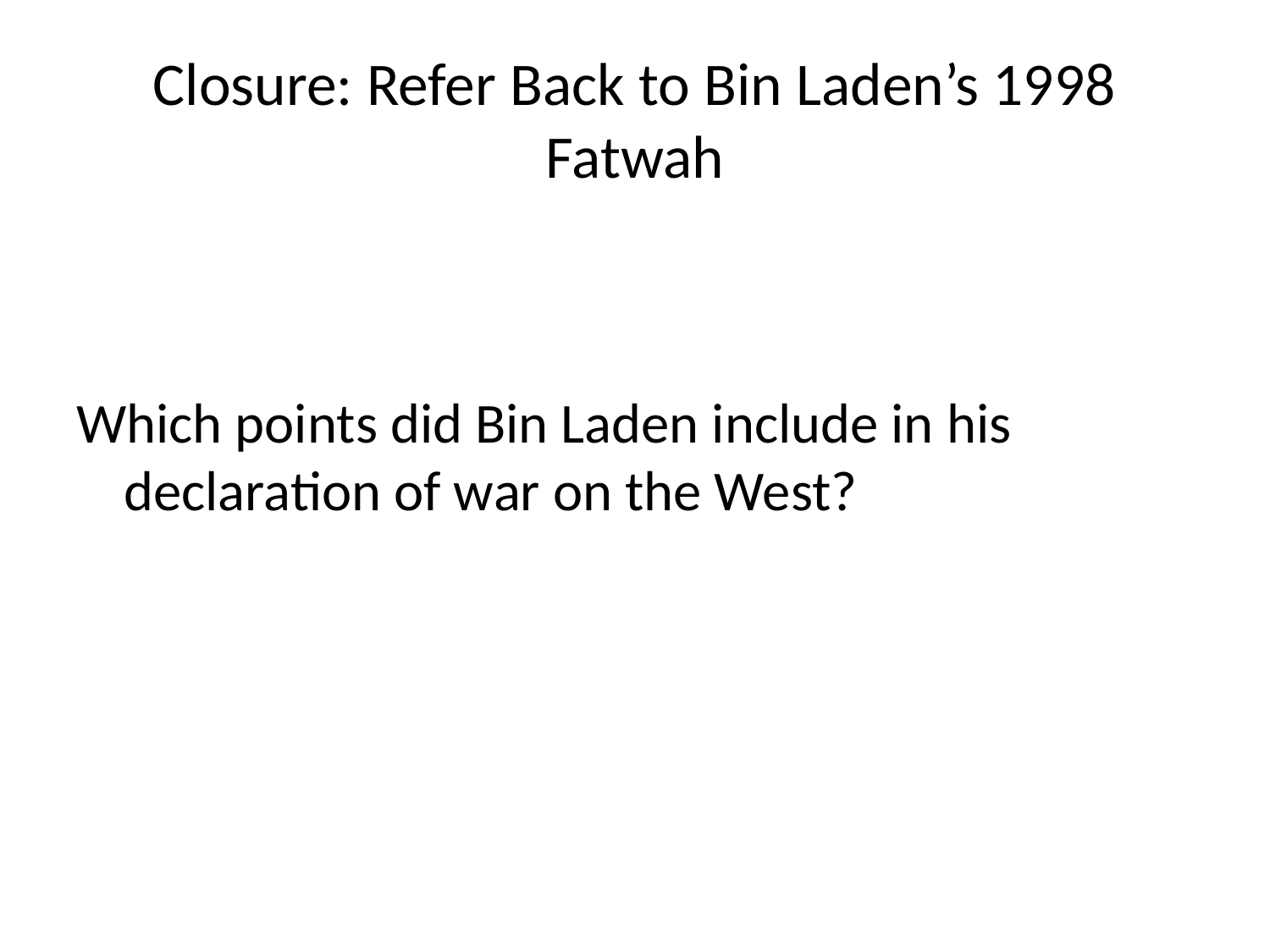

# Closure: Refer Back to Bin Laden’s 1998 Fatwah

Which points did Bin Laden include in his declaration of war on the West?